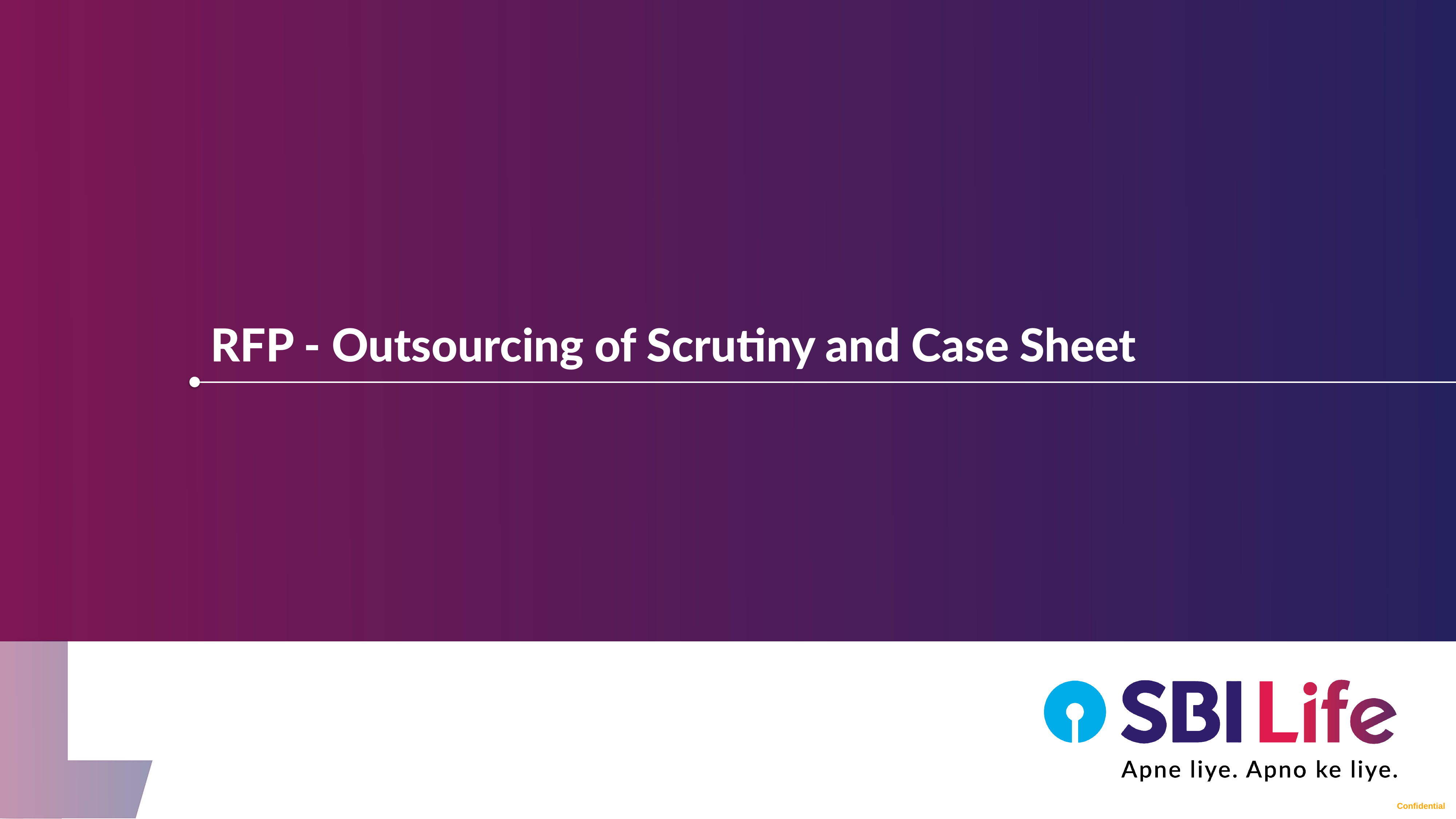

# RFP - Outsourcing of Scrutiny and Case Sheet